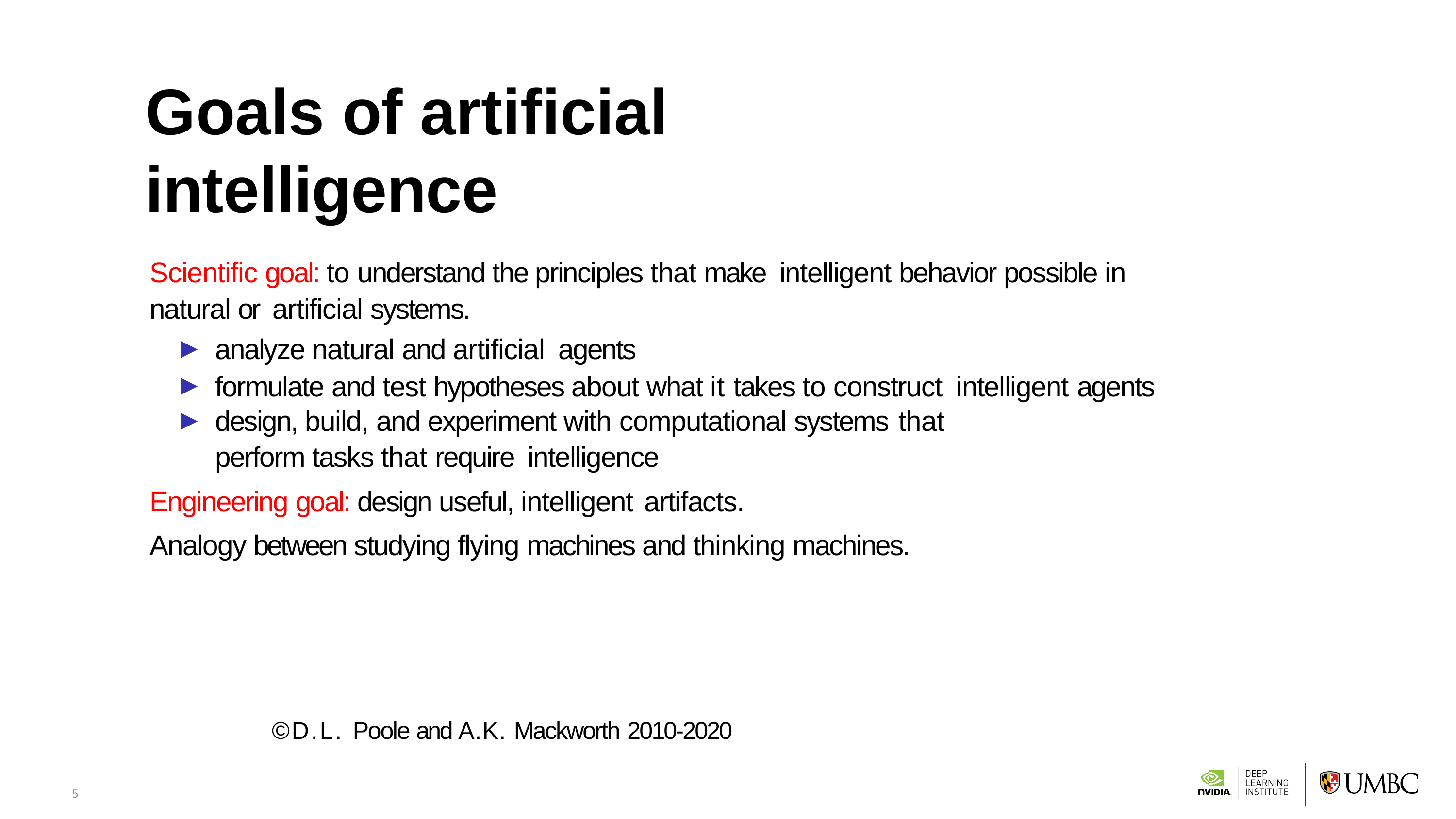

5
# Goals of artificial intelligence
Scientific goal: to understand the principles that make  intelligent behavior possible in natural or artificial systems.
analyze natural and artificial agents
formulate and test hypotheses about what it takes to construct  intelligent agents
design, build, and experiment with computational systems that
perform tasks that require intelligence
Engineering goal: design useful, intelligent artifacts.
Analogy between studying flying machines and thinking machines.
©D.L. Poole and A.K. Mackworth 2010-2020
©D.L. Poole and A.K. Mackworth 2010-2020